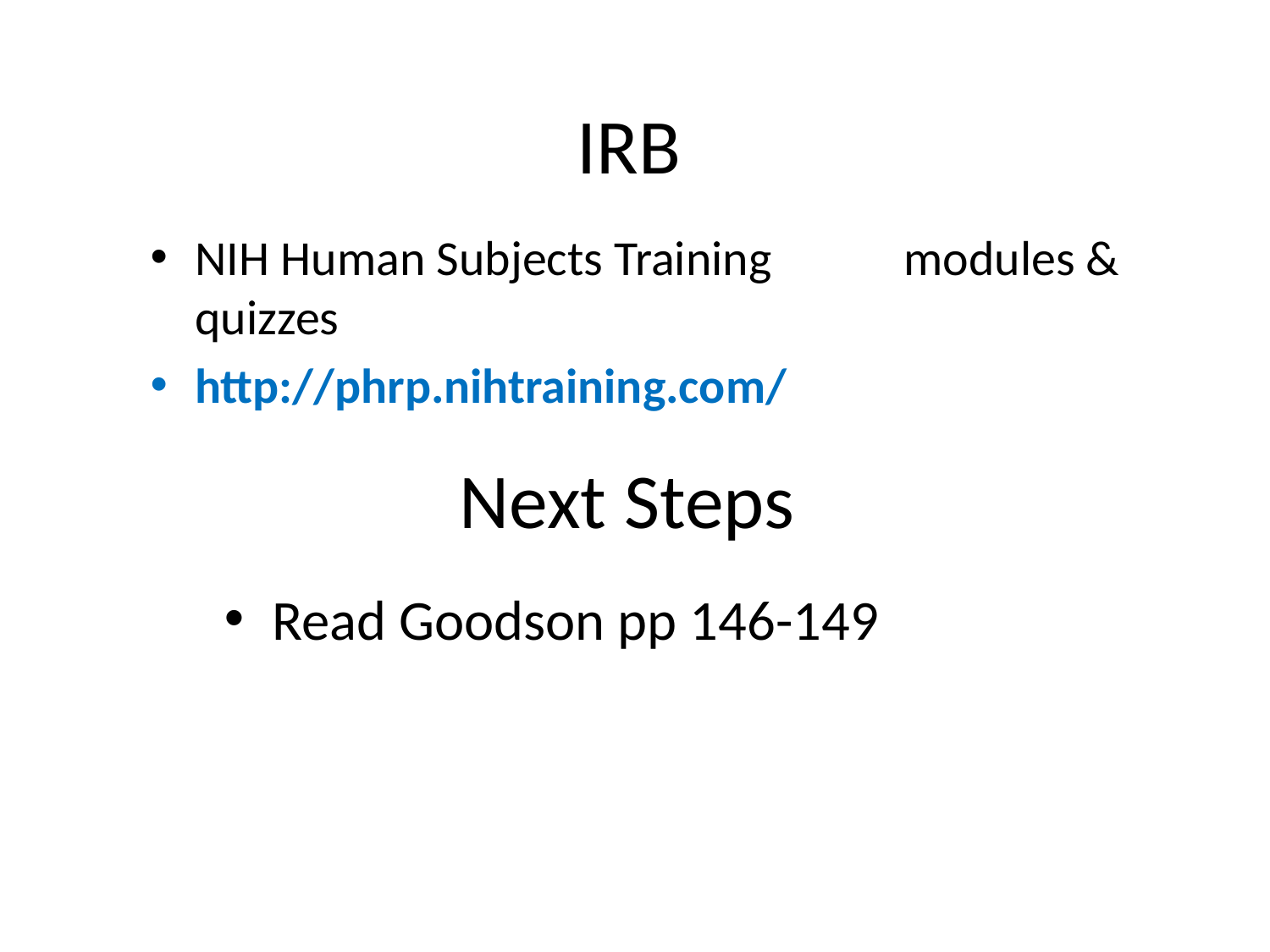

IRB
NIH Human Subjects Training            modules & quizzes
http://phrp.nihtraining.com/

Next Steps
Read Goodson pp 146-149